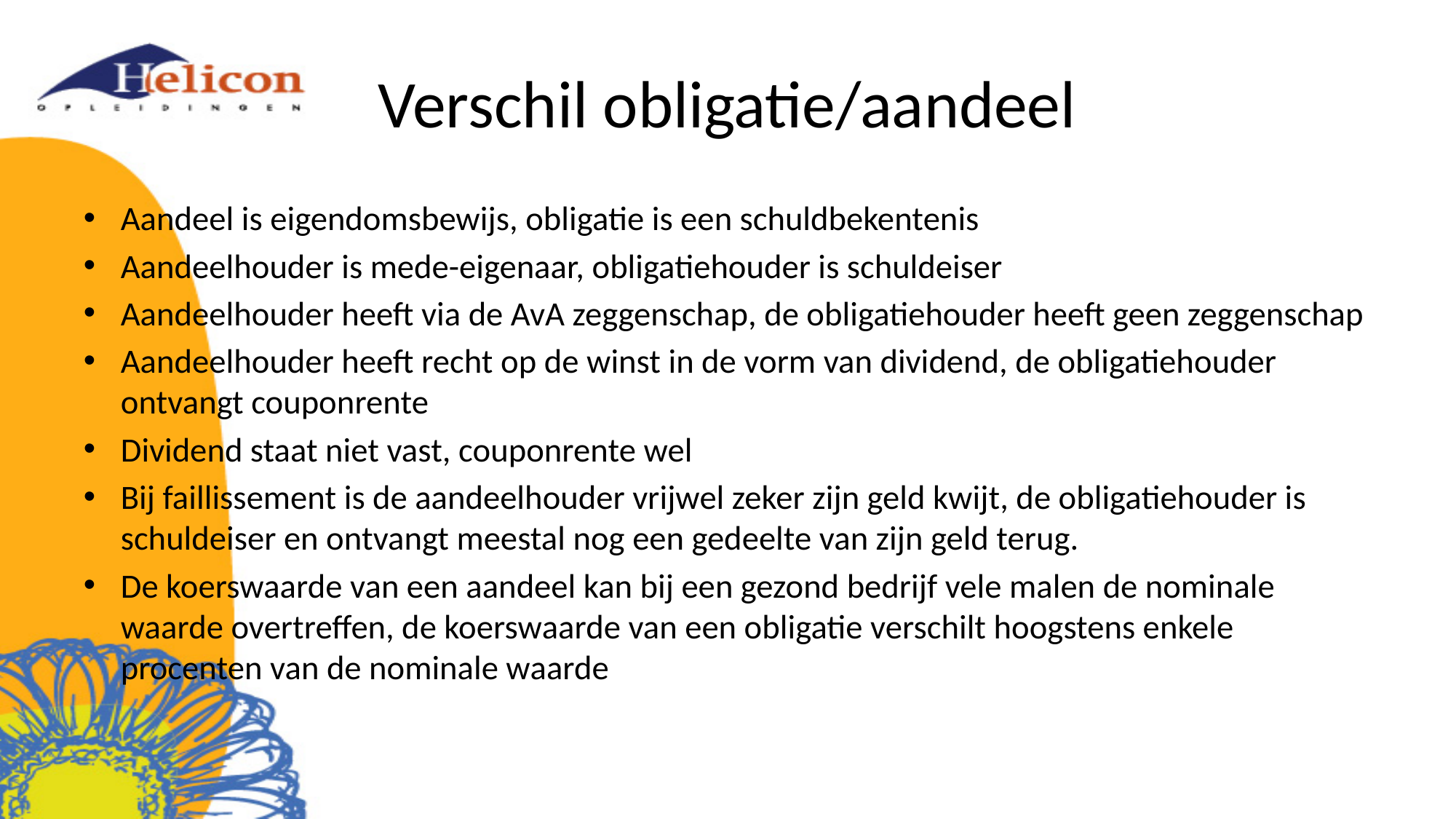

# Verschil obligatie/aandeel
Aandeel is eigendomsbewijs, obligatie is een schuldbekentenis
Aandeelhouder is mede-eigenaar, obligatiehouder is schuldeiser
Aandeelhouder heeft via de AvA zeggenschap, de obligatiehouder heeft geen zeggenschap
Aandeelhouder heeft recht op de winst in de vorm van dividend, de obligatiehouder ontvangt couponrente
Dividend staat niet vast, couponrente wel
Bij faillissement is de aandeelhouder vrijwel zeker zijn geld kwijt, de obligatiehouder is schuldeiser en ontvangt meestal nog een gedeelte van zijn geld terug.
De koerswaarde van een aandeel kan bij een gezond bedrijf vele malen de nominale waarde overtreffen, de koerswaarde van een obligatie verschilt hoogstens enkele procenten van de nominale waarde